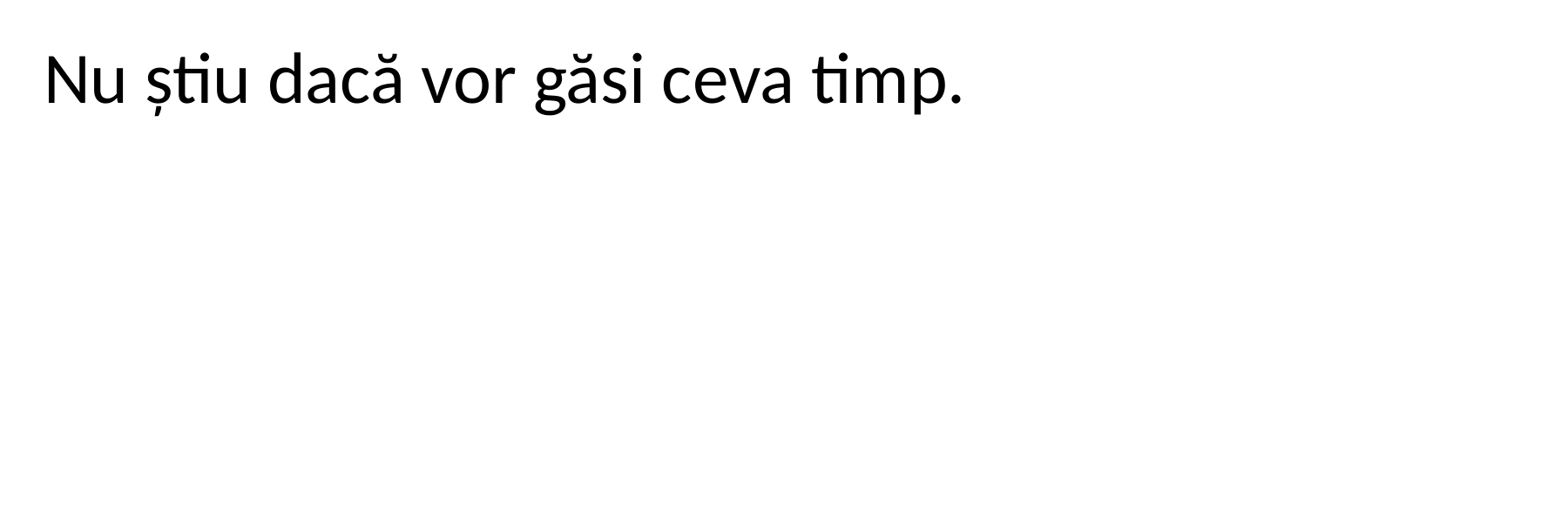

Nu știu dacă vor găsi ceva timp.